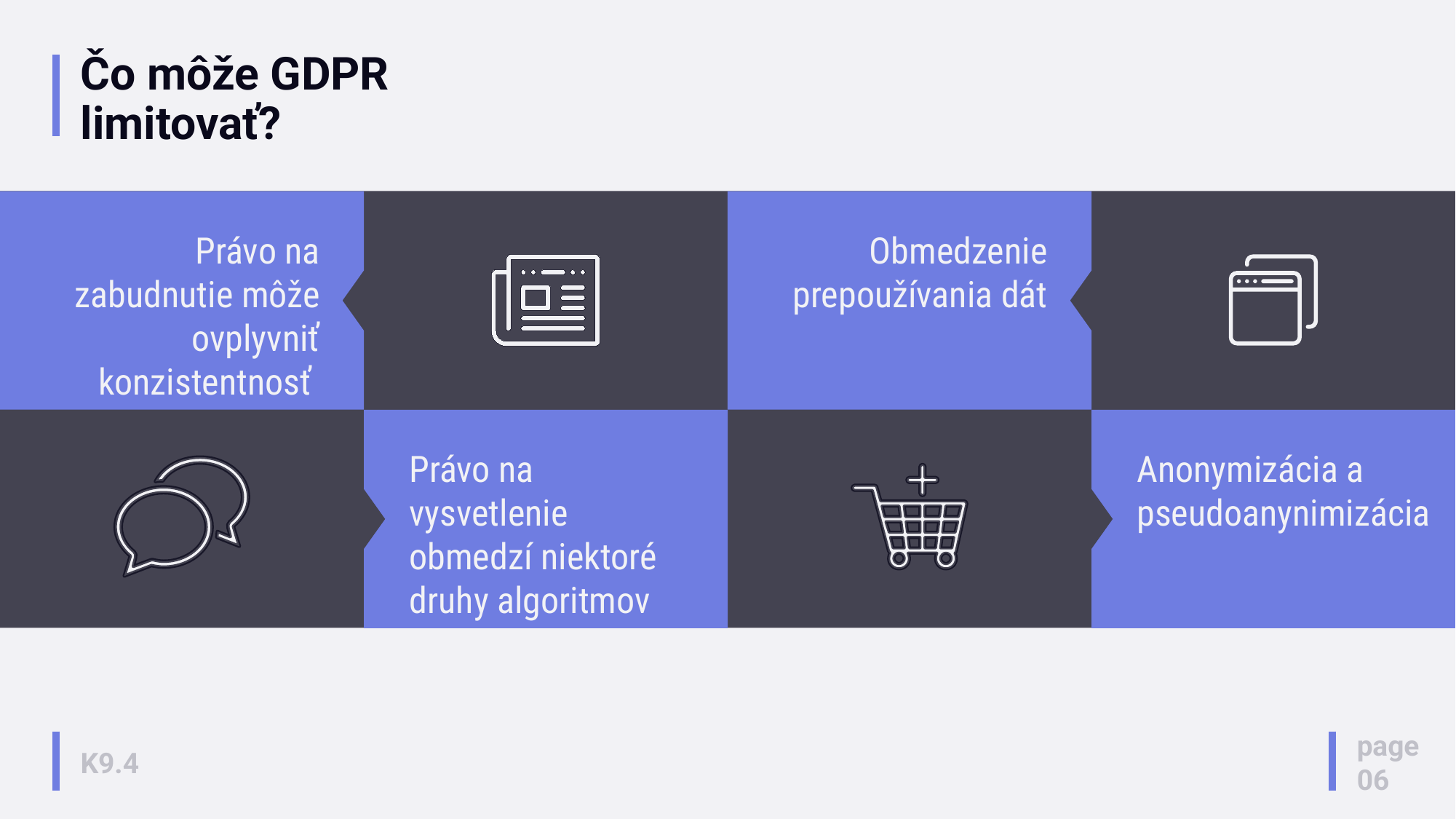

# Čo môže GDPR limitovať?

Právo na zabudnutie môže ovplyvniť konzistentnosť
Obmedzenie prepoužívania dát

Právo na vysvetlenie obmedzí niektoré druhy algoritmov
Anonymizácia a pseudoanynimizácia

page
06